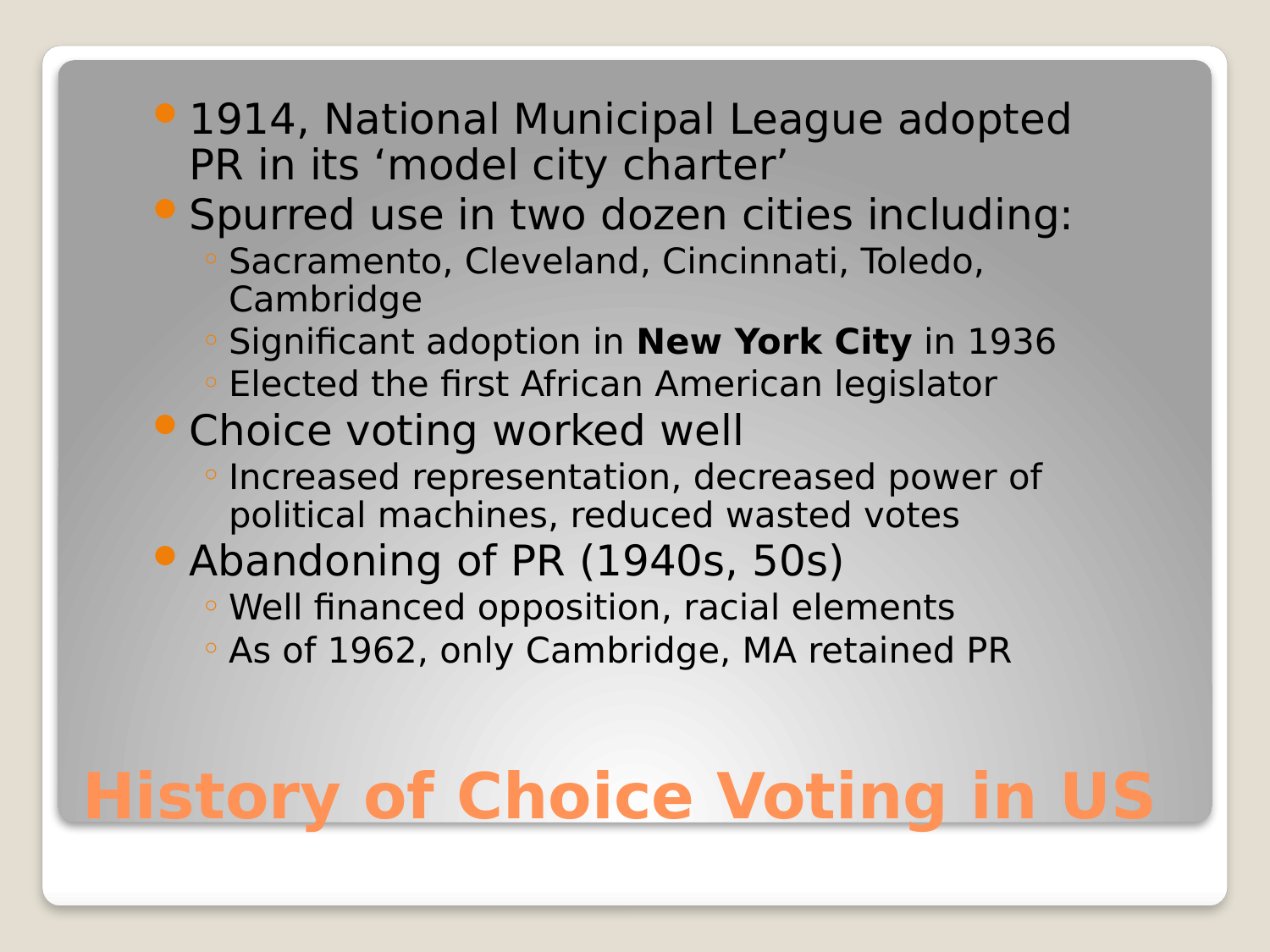

1914, National Municipal League adopted PR in its ‘model city charter’
Spurred use in two dozen cities including:
Sacramento, Cleveland, Cincinnati, Toledo, Cambridge
Significant adoption in New York City in 1936
Elected the first African American legislator
Choice voting worked well
Increased representation, decreased power of political machines, reduced wasted votes
Abandoning of PR (1940s, 50s)
Well financed opposition, racial elements
As of 1962, only Cambridge, MA retained PR
# History of Choice Voting in US